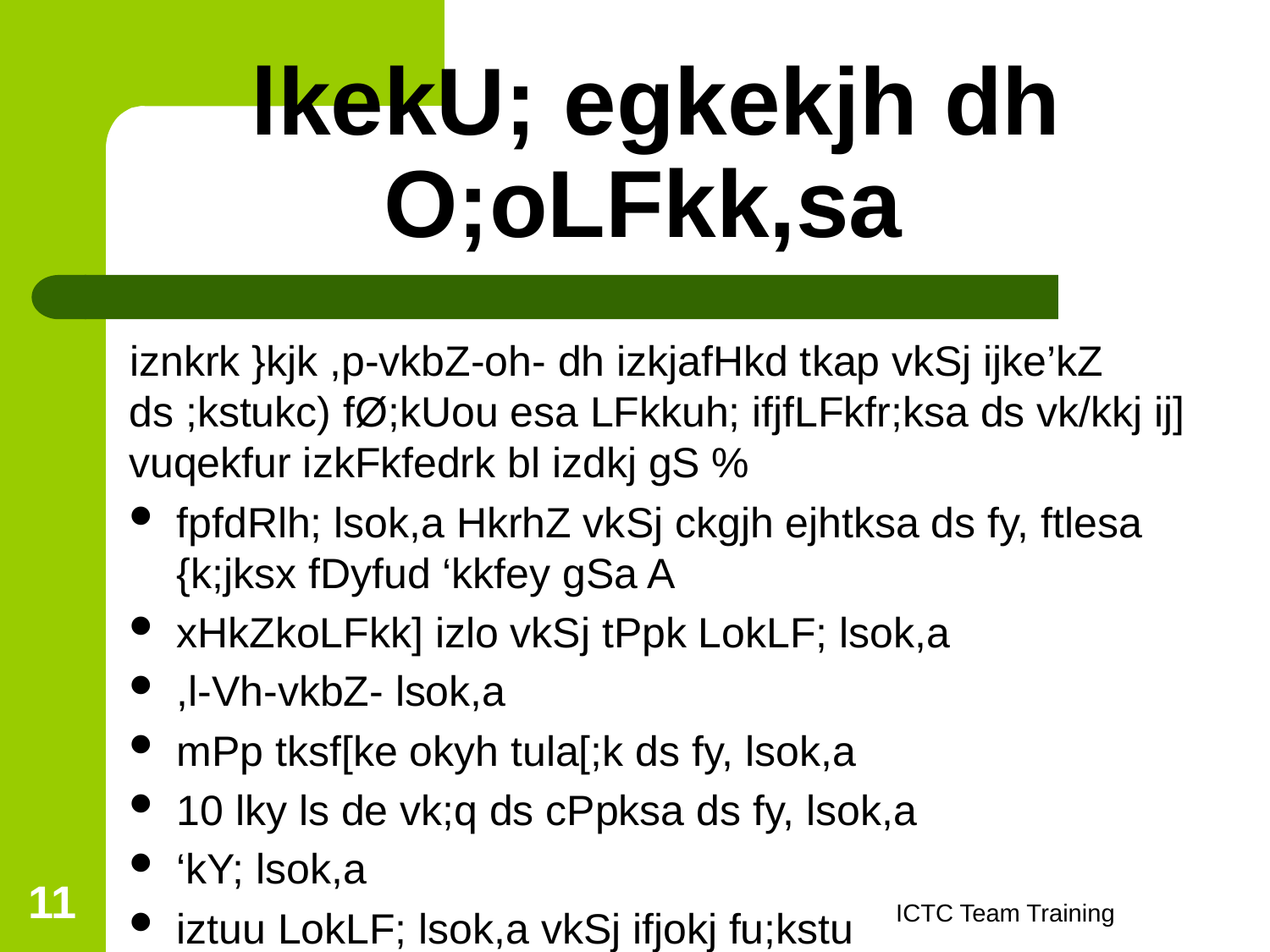

# lkekU; egkekjh dh O;oLFkk,sa
iznkrk }kjk ,p-vkbZ-oh- dh izkjafHkd tkap vkSj ijke’kZ ds ;kstukc) fØ;kUou esa LFkkuh; ifjfLFkfr;ksa ds vk/kkj ij] vuqekfur izkFkfedrk bl izdkj gS %
fpfdRlh; lsok,a HkrhZ vkSj ckgjh ejhtksa ds fy, ftlesa {k;jksx fDyfud ‘kkfey gSa A
xHkZkoLFkk] izlo vkSj tPpk LokLF; lsok,a
,l-Vh-vkbZ- lsok,a
mPp tksf[ke okyh tula[;k ds fy, lsok,a
10 lky ls de vk;q ds cPpksa ds fy, lsok,a
‘kY; lsok,a
iztuu LokLF; lsok,a vkSj ifjokj fu;kstu
11
ICTC Team Training